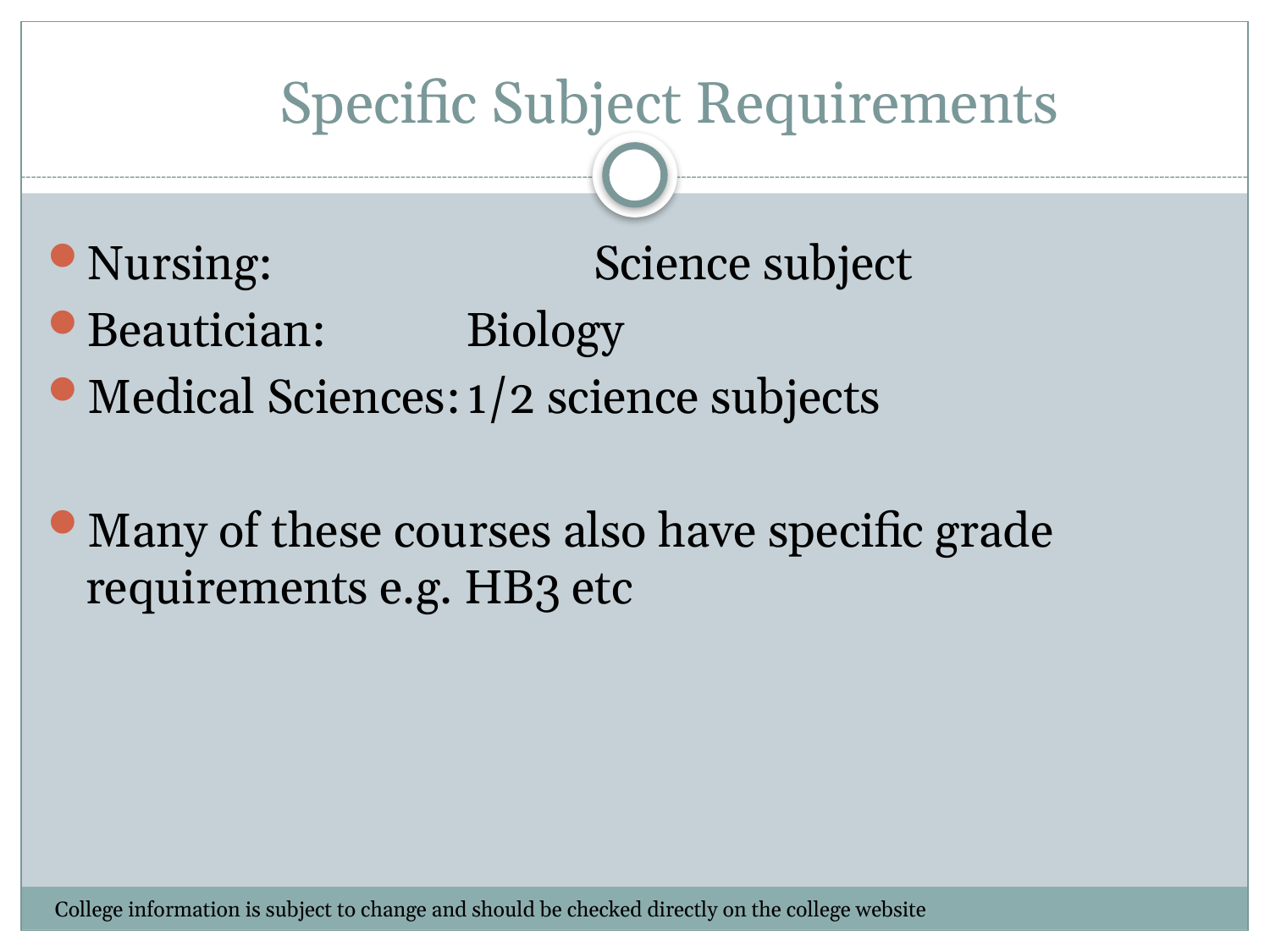

# Specific Subject Requirements
Nursing:  			Science subject
Beautician: 		Biology
Medical Sciences:	1/2 science subjects

Many of these courses also have specific grade requirements e.g. HB3 etc
College information is subject to change and should be checked directly on the college website